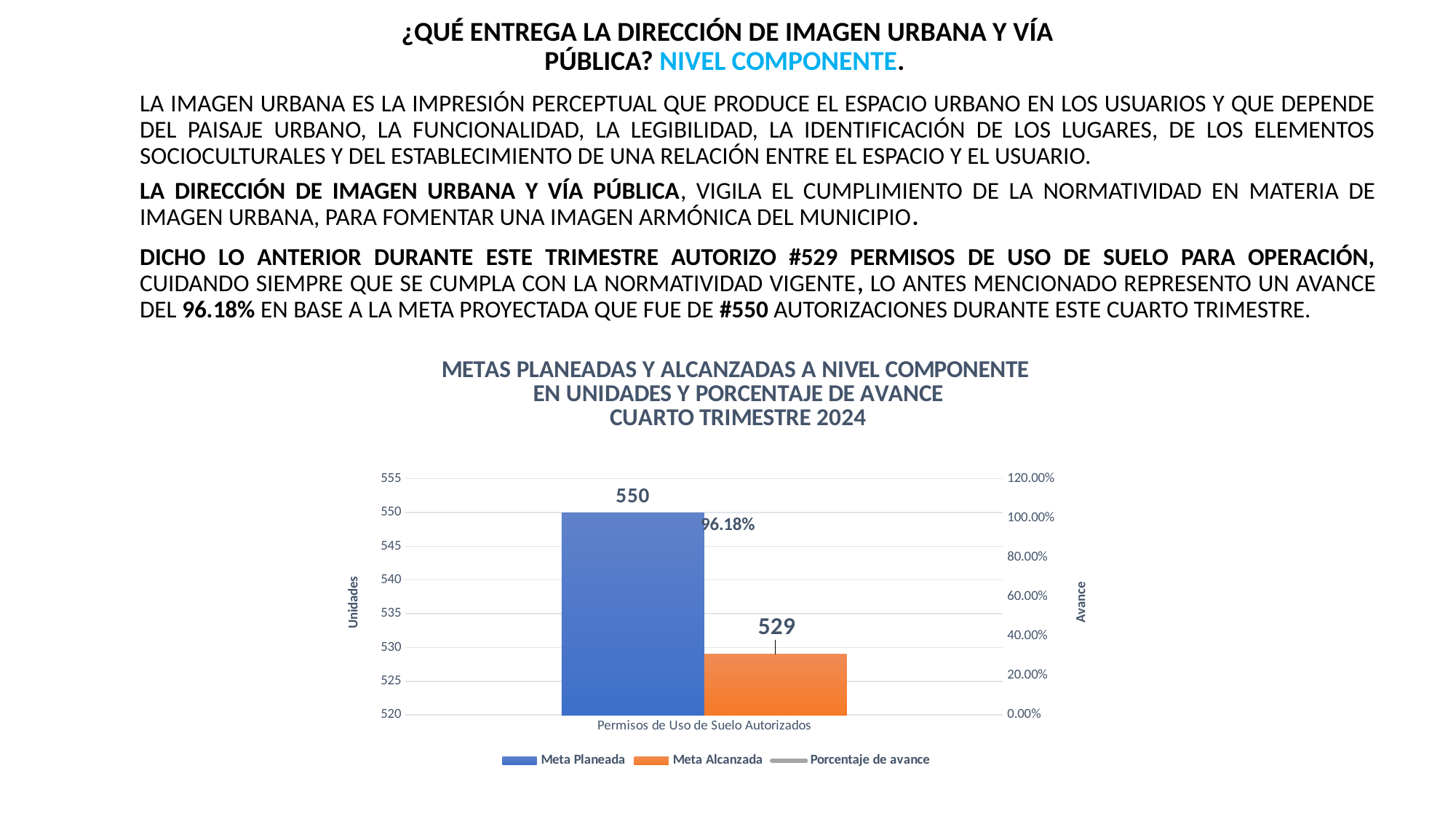

¿QUÉ ENTREGA LA DIRECCIÓN DE IMAGEN URBANA Y VÍA PÚBLICA? NIVEL COMPONENTE.
LA IMAGEN URBANA ES LA IMPRESIÓN PERCEPTUAL QUE PRODUCE EL ESPACIO URBANO EN LOS USUARIOS Y QUE DEPENDE DEL PAISAJE URBANO, LA FUNCIONALIDAD, LA LEGIBILIDAD, LA IDENTIFICACIÓN DE LOS LUGARES, DE LOS ELEMENTOS SOCIOCULTURALES Y DEL ESTABLECIMIENTO DE UNA RELACIÓN ENTRE EL ESPACIO Y EL USUARIO.
LA DIRECCIÓN DE IMAGEN URBANA Y VÍA PÚBLICA, VIGILA EL CUMPLIMIENTO DE LA NORMATIVIDAD EN MATERIA DE IMAGEN URBANA, PARA FOMENTAR UNA IMAGEN ARMÓNICA DEL MUNICIPIO.

DICHO LO ANTERIOR DURANTE ESTE TRIMESTRE AUTORIZO #529 PERMISOS DE USO DE SUELO PARA OPERACIÓN, CUIDANDO SIEMPRE QUE SE CUMPLA CON LA NORMATIVIDAD VIGENTE, LO ANTES MENCIONADO REPRESENTO UN AVANCE DEL 96.18% EN BASE A LA META PROYECTADA QUE FUE DE #550 AUTORIZACIONES DURANTE ESTE CUARTO TRIMESTRE.

### Chart: METAS PLANEADAS Y ALCANZADAS A NIVEL COMPONENTE
EN UNIDADES Y PORCENTAJE DE AVANCE
CUARTO TRIMESTRE 2024

| Category | Meta Planeada | Meta Alcanzada |  |
|---|---|---|---|
| Permisos de Uso de Suelo Autorizados | 550.0 | 529.0 | 0.9618181818181818 |